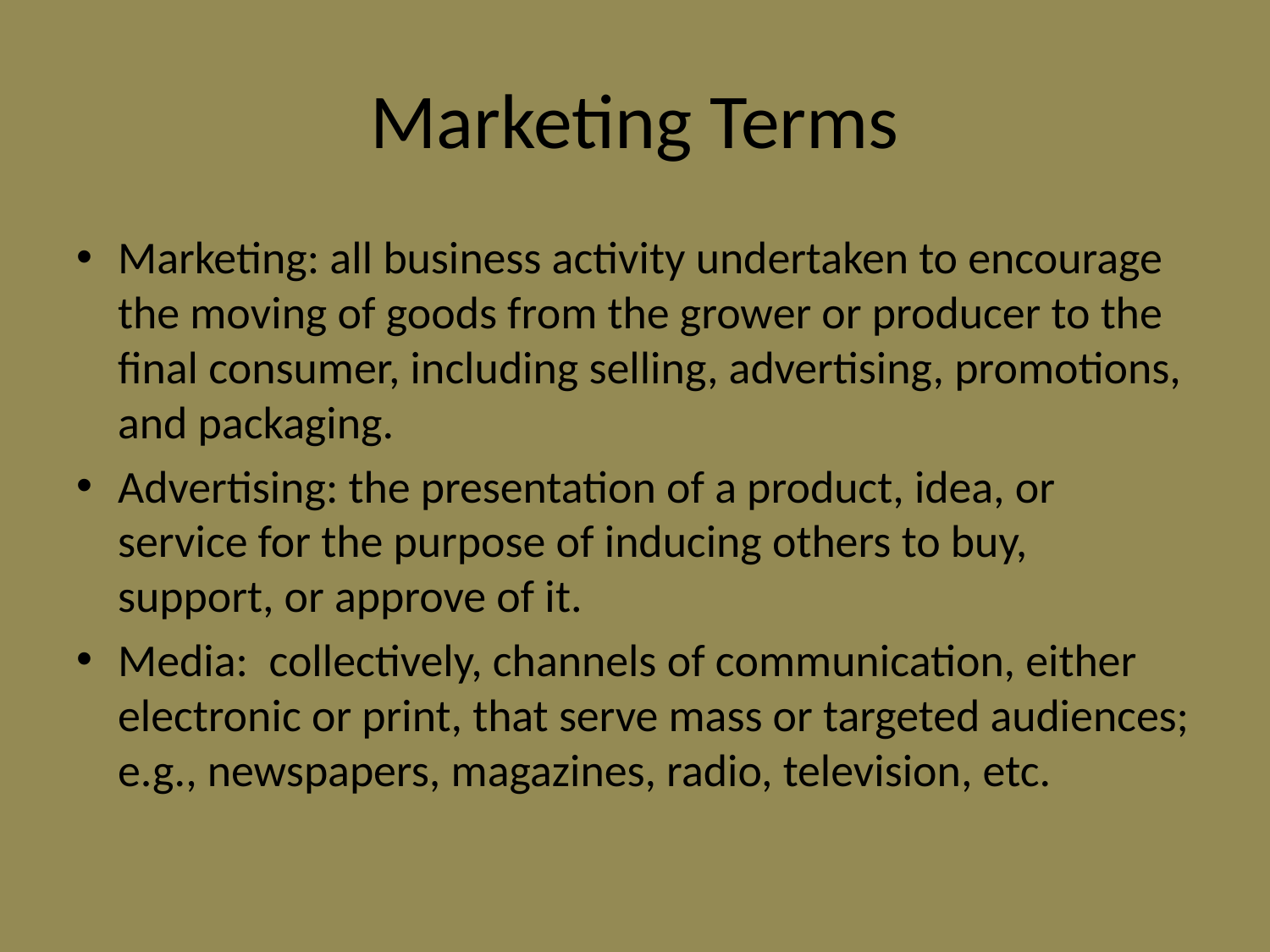

# Marketing Terms
Marketing: all business activity undertaken to encourage the moving of goods from the grower or producer to the final consumer, including selling, advertising, promotions, and packaging.
Advertising: the presentation of a product, idea, or service for the purpose of inducing others to buy, support, or approve of it.
Media:  collectively, channels of communication, either electronic or print, that serve mass or targeted audiences; e.g., newspapers, magazines, radio, television, etc.